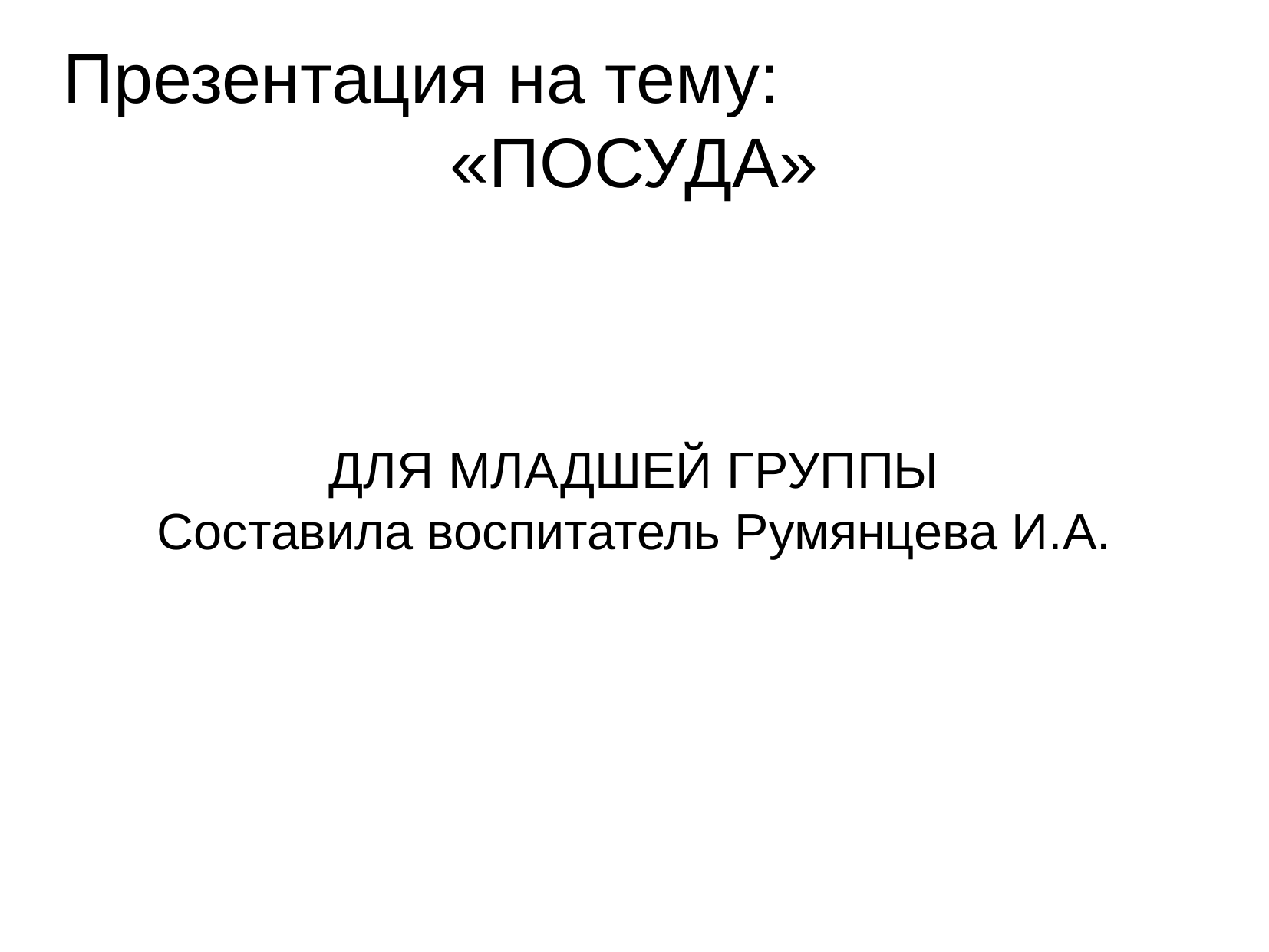

Презентация на тему:
«ПОСУДА»
ДЛЯ МЛАДШЕЙ ГРУППЫ
Составила воспитатель Румянцева И.А.